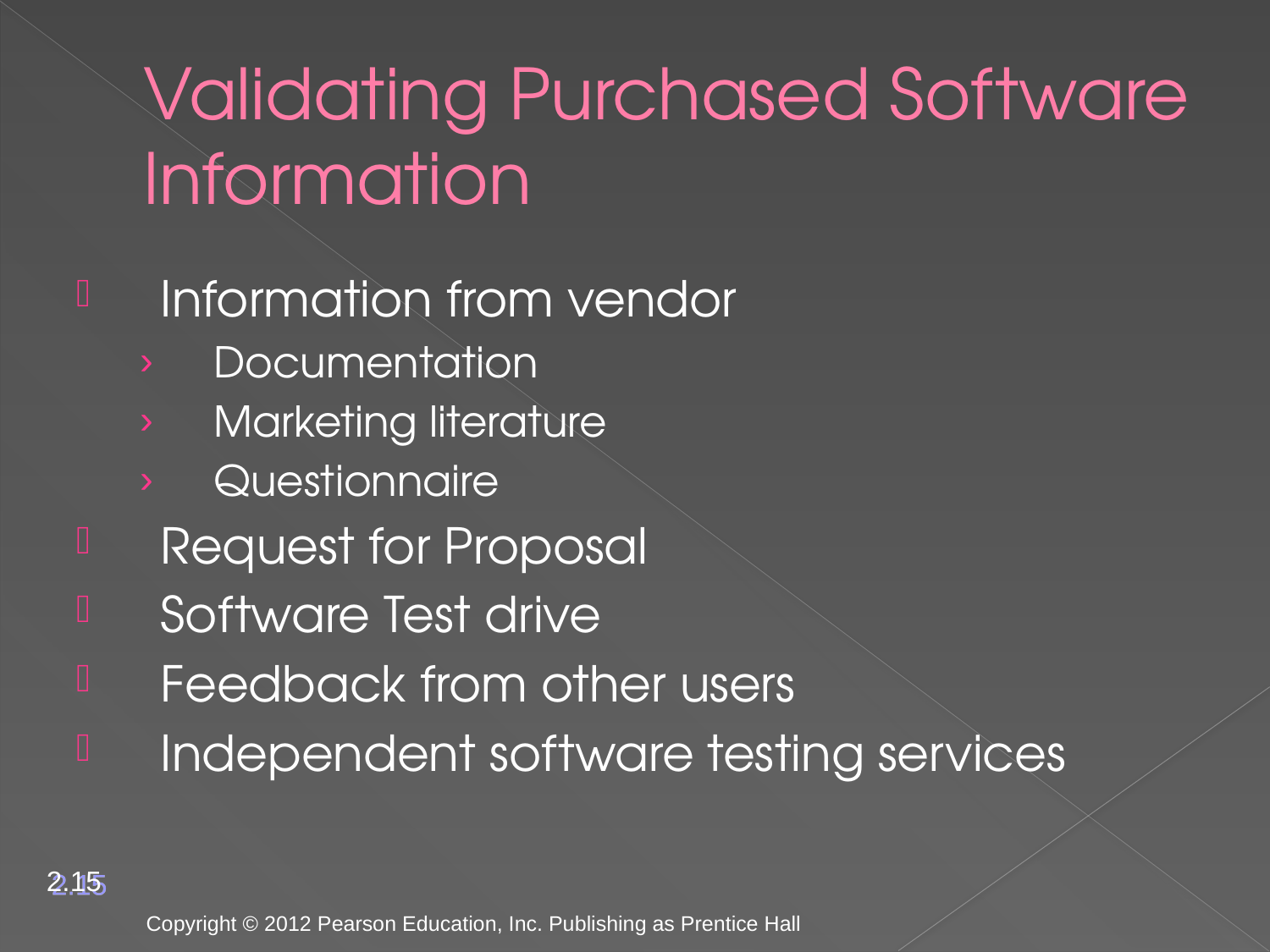

Information from vendor
Documentation
Marketing literature
Questionnaire
Request for Proposal
Software Test drive
Feedback from other users
Independent software testing services
Validating Purchased Software Information
2.15
Copyright © 2012 Pearson Education, Inc. Publishing as Prentice Hall